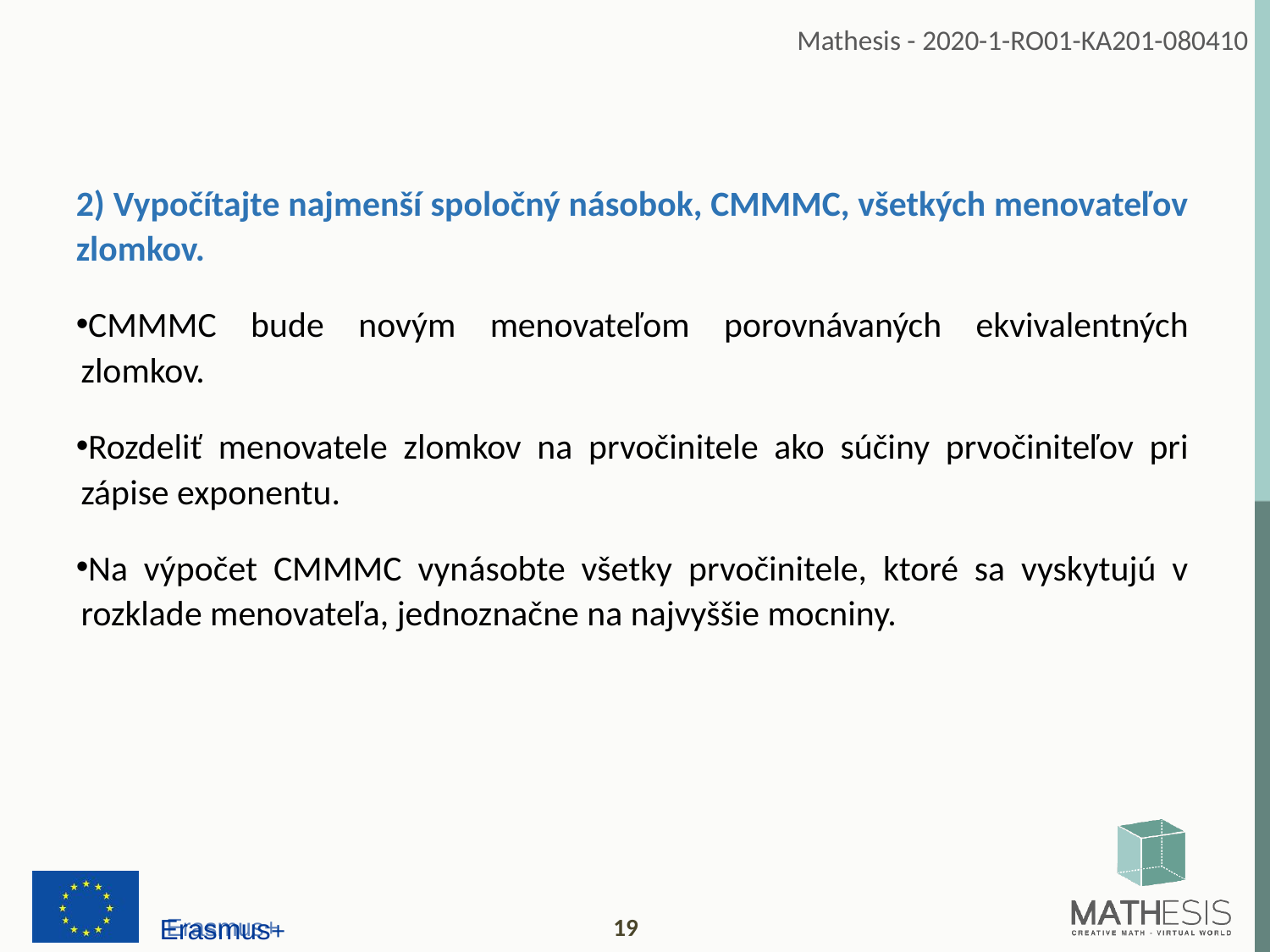

2) Vypočítajte najmenší spoločný násobok, CMMMC, všetkých menovateľov zlomkov.
CMMMC bude novým menovateľom porovnávaných ekvivalentných zlomkov.
Rozdeliť menovatele zlomkov na prvočinitele ako súčiny prvočiniteľov pri zápise exponentu.
Na výpočet CMMMC vynásobte všetky prvočinitele, ktoré sa vyskytujú v rozklade menovateľa, jednoznačne na najvyššie mocniny.